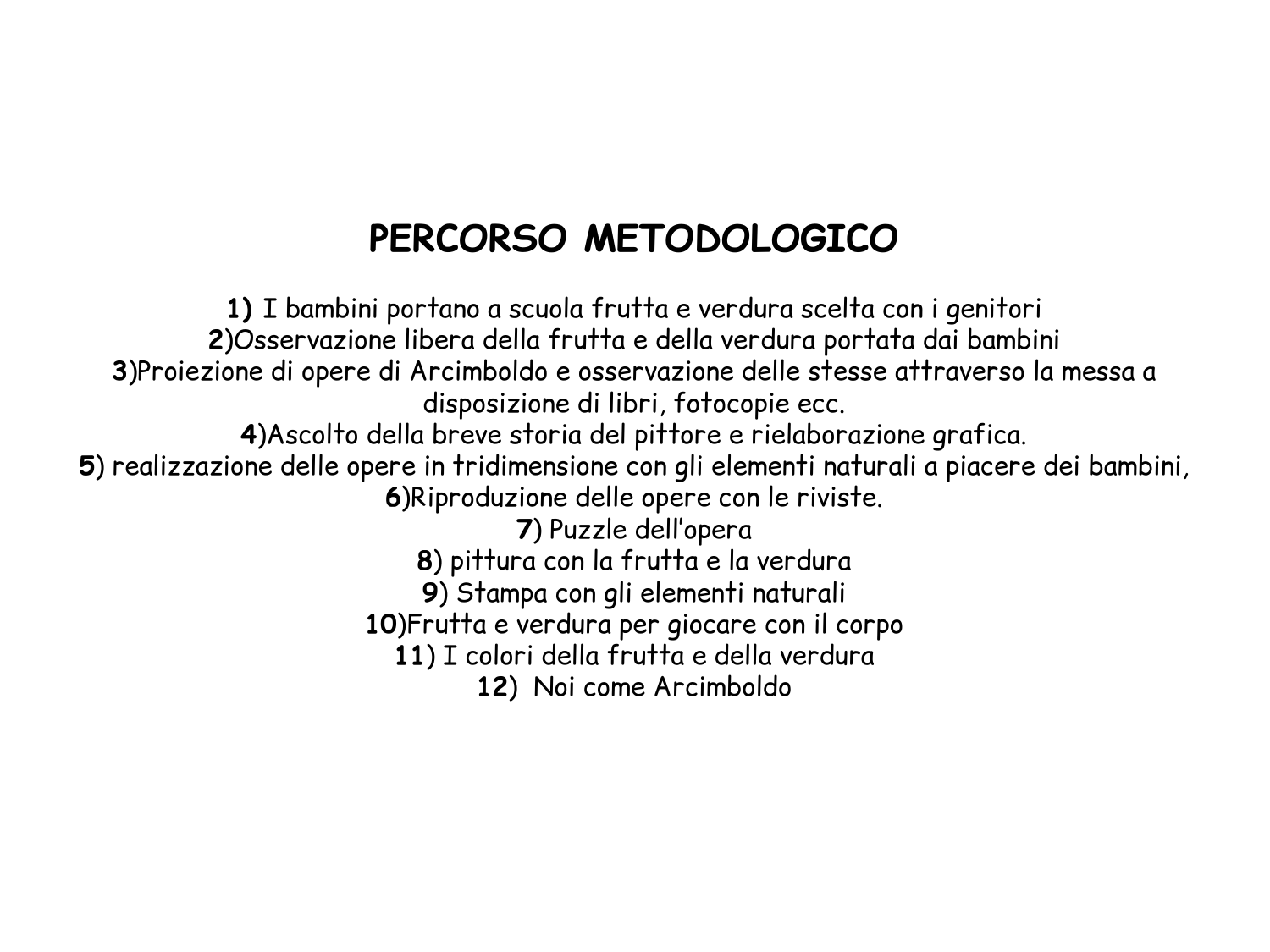

# PERCORSO METODOLOGICO 1) I bambini portano a scuola frutta e verdura scelta con i genitori 2)Osservazione libera della frutta e della verdura portata dai bambini 3)Proiezione di opere di Arcimboldo e osservazione delle stesse attraverso la messa a disposizione di libri, fotocopie ecc. 4)Ascolto della breve storia del pittore e rielaborazione grafica. 5) realizzazione delle opere in tridimensione con gli elementi naturali a piacere dei bambini, 6)Riproduzione delle opere con le riviste. 7) Puzzle dell’opera 8) pittura con la frutta e la verdura 9) Stampa con gli elementi naturali 10)Frutta e verdura per giocare con il corpo 11) I colori della frutta e della verdura 12)  Noi come Arcimboldo